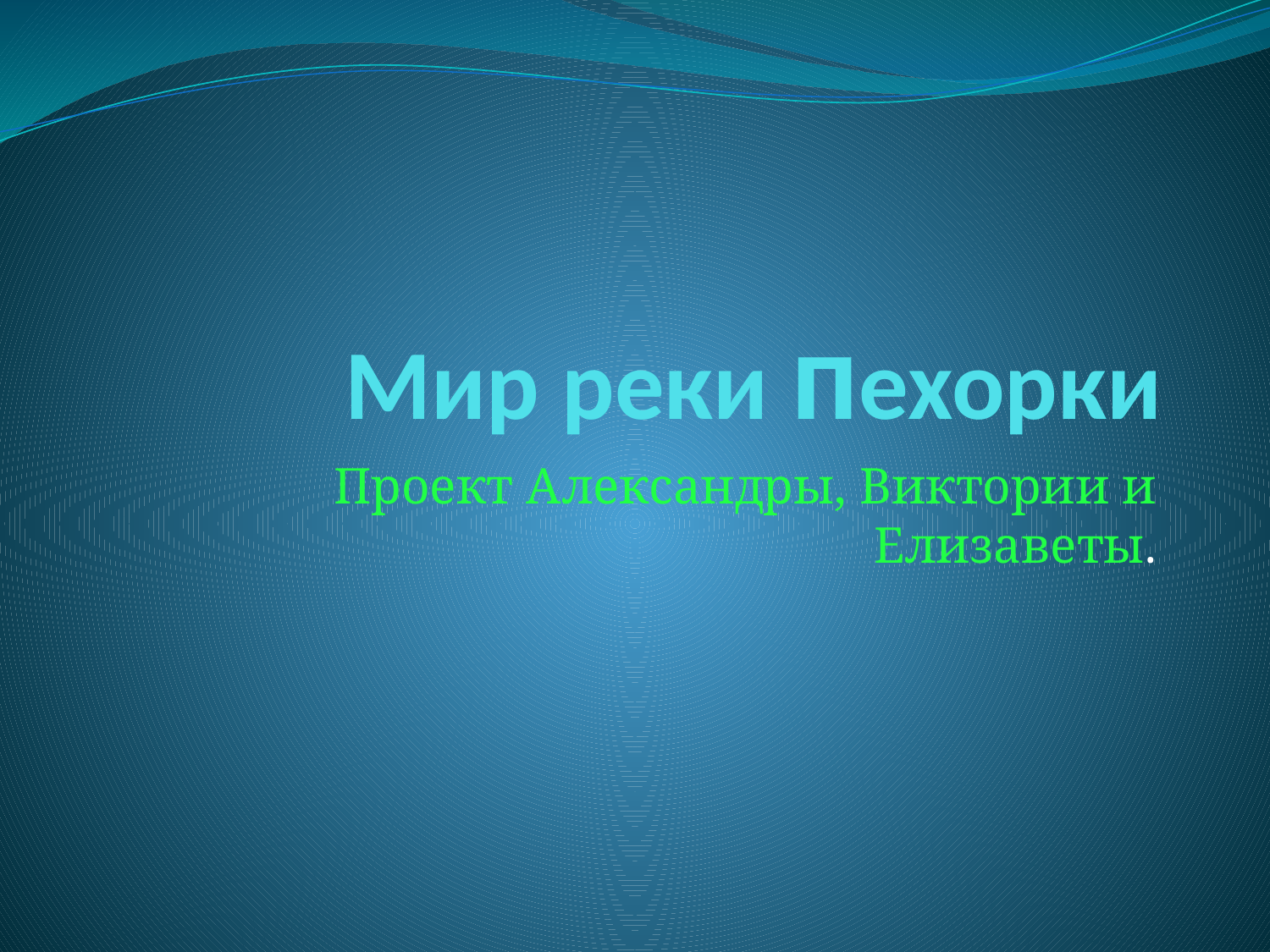

# Мир реки пехорки
Проект Александры, Виктории и Елизаветы.